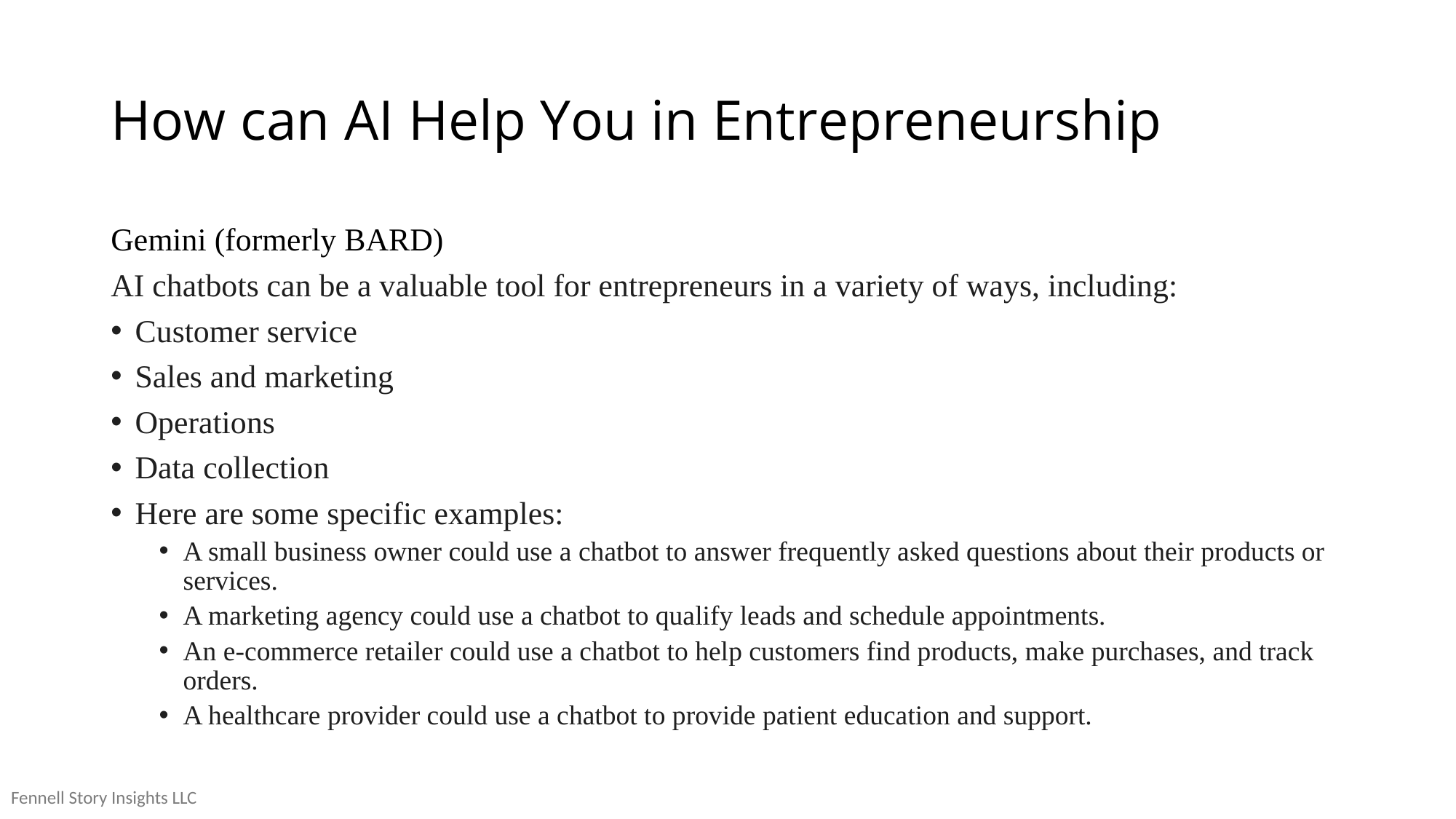

# How can AI Help You in Entrepreneurship
Gemini (formerly BARD)
AI chatbots can be a valuable tool for entrepreneurs in a variety of ways, including:
Customer service
Sales and marketing
Operations
Data collection
Here are some specific examples:
A small business owner could use a chatbot to answer frequently asked questions about their products or services.
A marketing agency could use a chatbot to qualify leads and schedule appointments.
An e-commerce retailer could use a chatbot to help customers find products, make purchases, and track orders.
A healthcare provider could use a chatbot to provide patient education and support.

Fennell Story Insights LLC